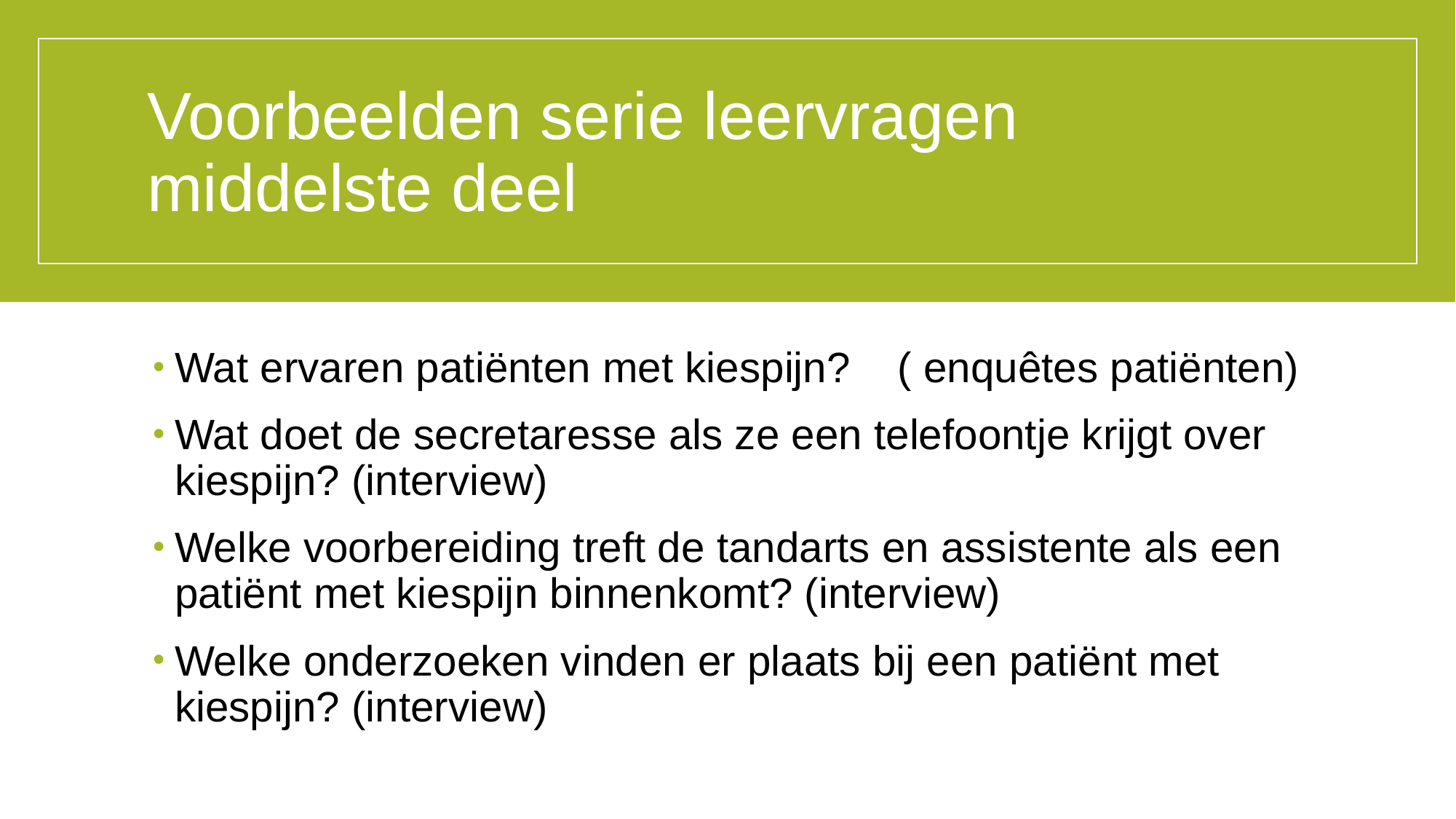

# Voorbeelden serie leervragen middelste deel

Wat ervaren patiënten met kiespijn?    ( enquêtes patiënten)
Wat doet de secretaresse als ze een telefoontje krijgt over kiespijn? (interview)
Welke voorbereiding treft de tandarts en assistente als een patiënt met kiespijn binnenkomt? (interview)
Welke onderzoeken vinden er plaats bij een patiënt met kiespijn? (interview)